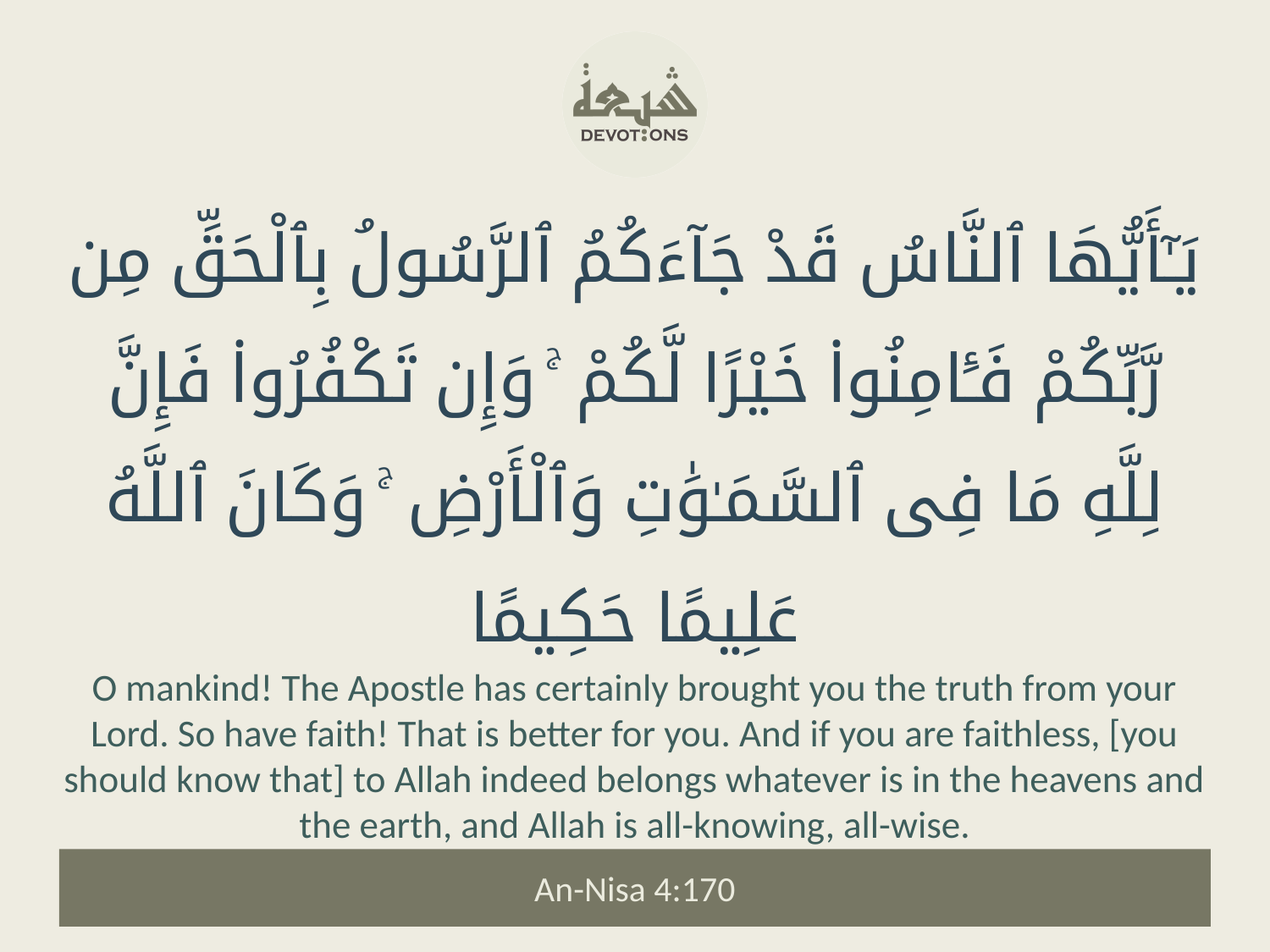

يَـٰٓأَيُّهَا ٱلنَّاسُ قَدْ جَآءَكُمُ ٱلرَّسُولُ بِٱلْحَقِّ مِن رَّبِّكُمْ فَـَٔامِنُوا۟ خَيْرًا لَّكُمْ ۚ وَإِن تَكْفُرُوا۟ فَإِنَّ لِلَّهِ مَا فِى ٱلسَّمَـٰوَٰتِ وَٱلْأَرْضِ ۚ وَكَانَ ٱللَّهُ عَلِيمًا حَكِيمًا
O mankind! The Apostle has certainly brought you the truth from your Lord. So have faith! That is better for you. And if you are faithless, [you should know that] to Allah indeed belongs whatever is in the heavens and the earth, and Allah is all-knowing, all-wise.
An-Nisa 4:170